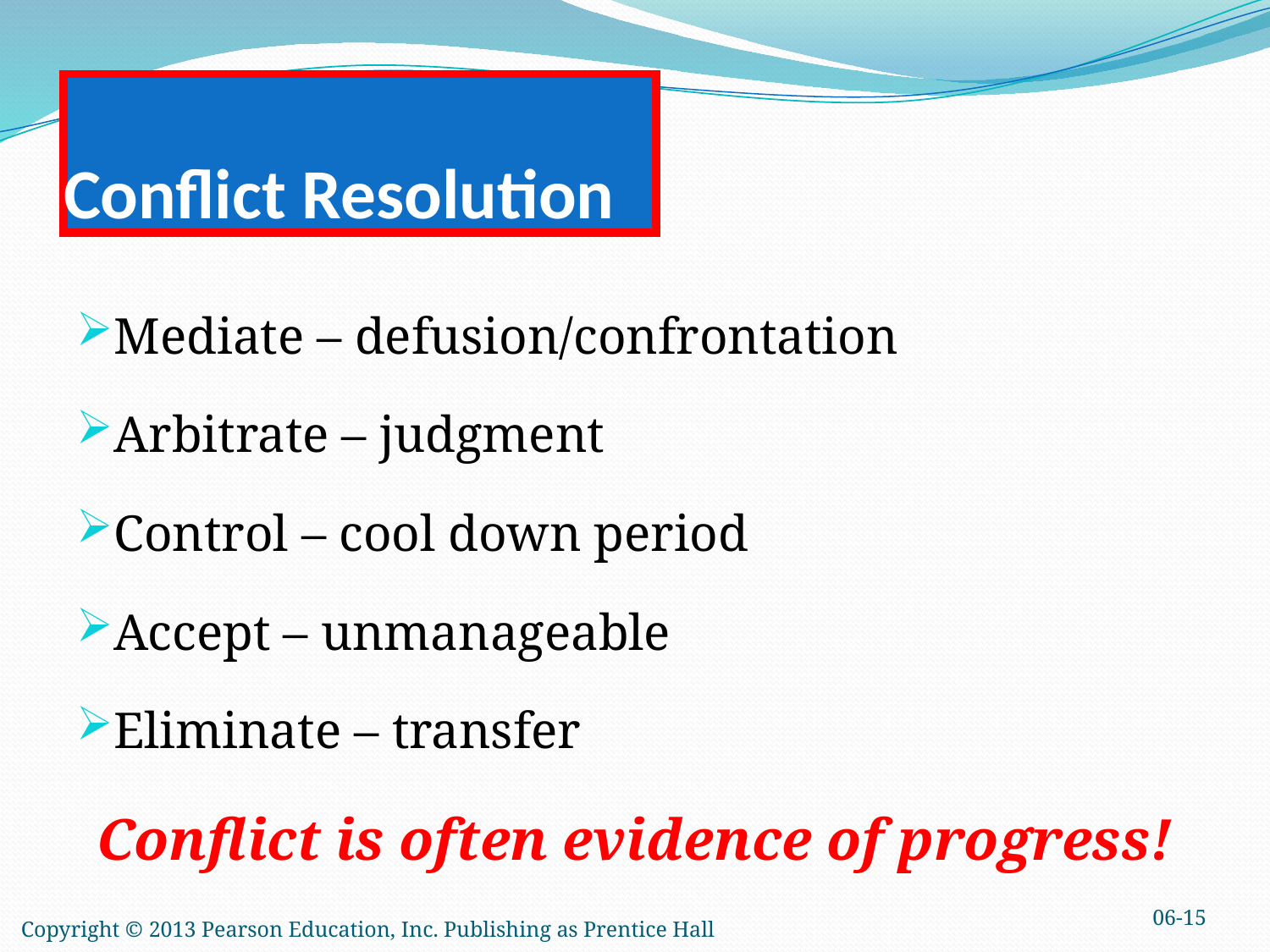

# Conflict Resolution
Mediate – defusion/confrontation
Arbitrate – judgment
Control – cool down period
Accept – unmanageable
Eliminate – transfer
Conflict is often evidence of progress!
06-15